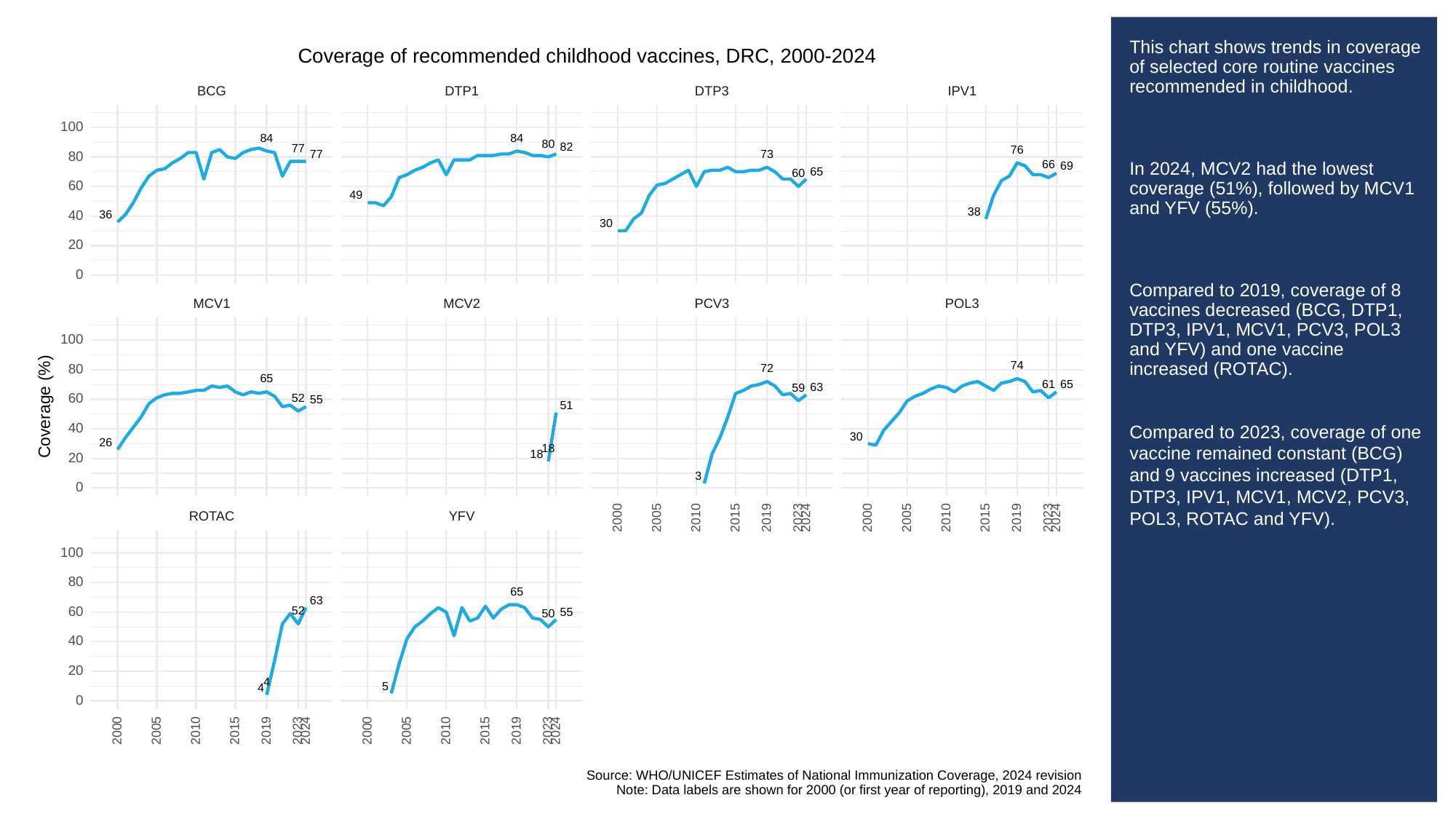

# This chart shows trends in coverage of selected core routine vaccines recommended in childhood.

In 2024, MCV2 had the lowest coverage (51%), followed by MCV1 and YFV (55%).

Compared to 2019, coverage of 8 vaccines decreased (BCG, DTP1, DTP3, IPV1, MCV1, PCV3, POL3 and YFV) and one vaccine increased (ROTAC).

Compared to 2023, coverage of one vaccine remained constant (BCG) and 9 vaccines increased (DTP1, DTP3, IPV1, MCV1, MCV2, PCV3, POL3, ROTAC and YFV).

Coverage of recommended childhood vaccines, DRC, 2000-2024
BCG
DTP3
DTP1
IPV1

100

84
84
80

82
77
76

73
77

80

66
69

65
60

60

49

38
36
40

30

20

0

POL3
PCV3
MCV1
MCV2

100

74
80
72

65

65
61

63
59

60
52
55
Coverage (%)

51

40

30
26

18
18
20

3

0

ROTAC
YFV
2023
2023
2000
2005
2010
2015
2019
2024
2000
2005
2010
2015
2019
2024

100

80

65
63

60
52

55
50

40

20

4
5
4

0

2023
2023
2000
2005
2010
2015
2019
2024
2000
2005
2010
2015
2019
2024
Source: WHO/UNICEF Estimates of National Immunization Coverage, 2024 revision
Note: Data labels are shown for 2000 (or first year of reporting), 2019 and 2024